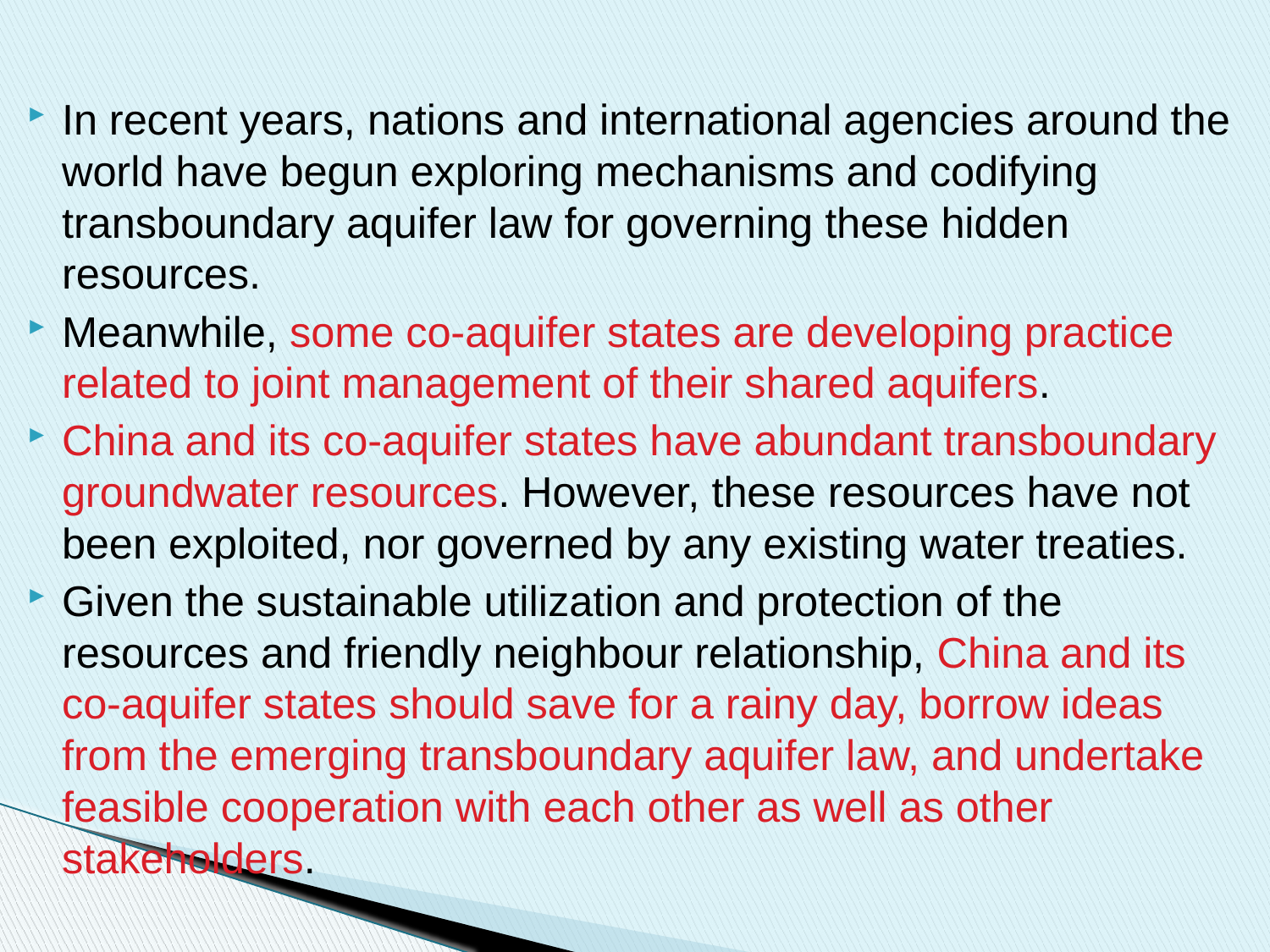

In recent years, nations and international agencies around the world have begun exploring mechanisms and codifying transboundary aquifer law for governing these hidden resources.
Meanwhile, some co-aquifer states are developing practice related to joint management of their shared aquifers.
China and its co-aquifer states have abundant transboundary groundwater resources. However, these resources have not been exploited, nor governed by any existing water treaties.
Given the sustainable utilization and protection of the resources and friendly neighbour relationship, China and its co-aquifer states should save for a rainy day, borrow ideas from the emerging transboundary aquifer law, and undertake feasible cooperation with each other as well as other stakeholders.